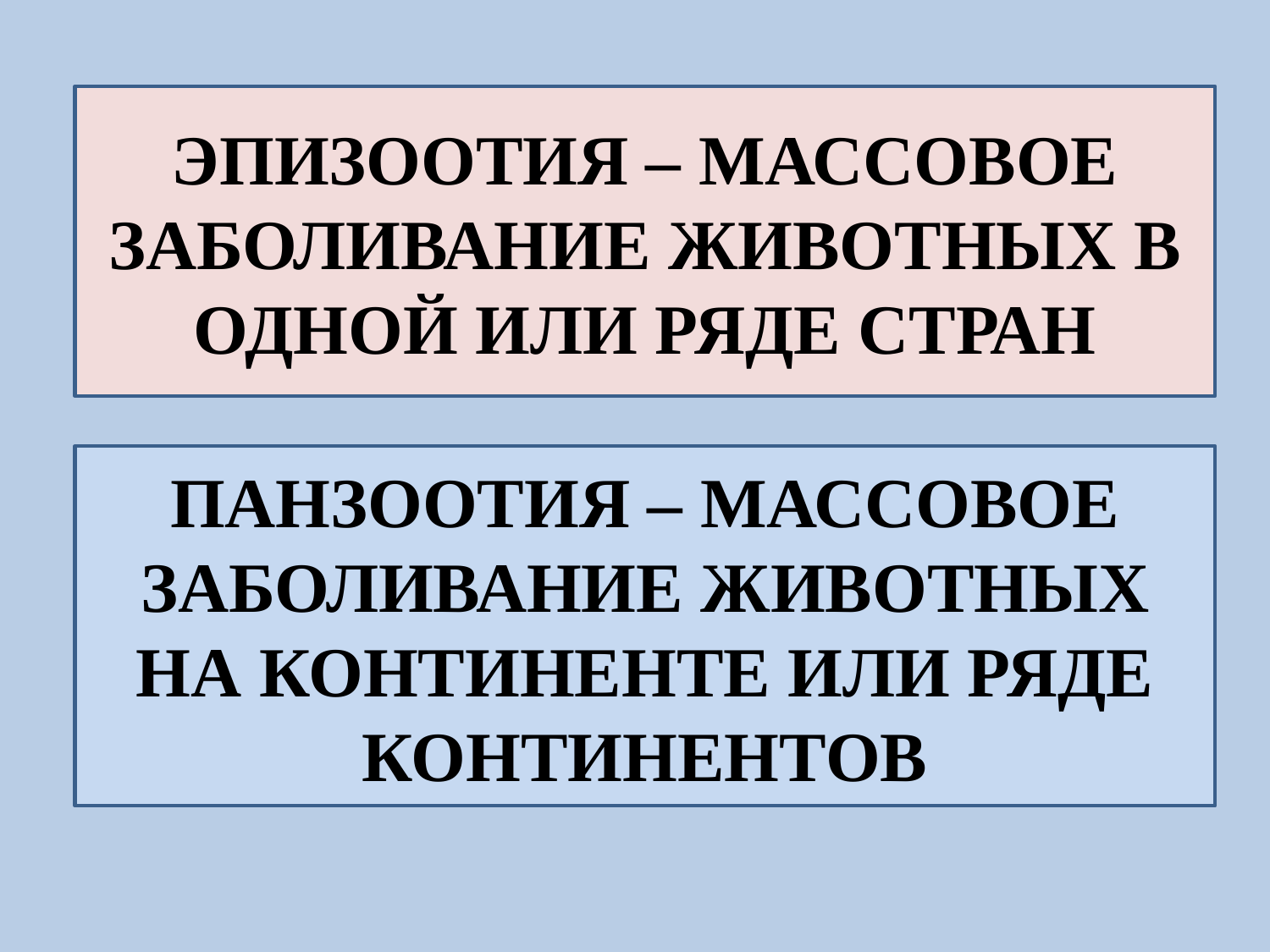

ЭПИЗООТИЯ – МАССОВОЕ ЗАБОЛИВАНИЕ ЖИВОТНЫХ В ОДНОЙ ИЛИ РЯДЕ СТРАН
ПАНЗООТИЯ – МАССОВОЕ ЗАБОЛИВАНИЕ ЖИВОТНЫХ НА КОНТИНЕНТЕ ИЛИ РЯДЕ КОНТИНЕНТОВ